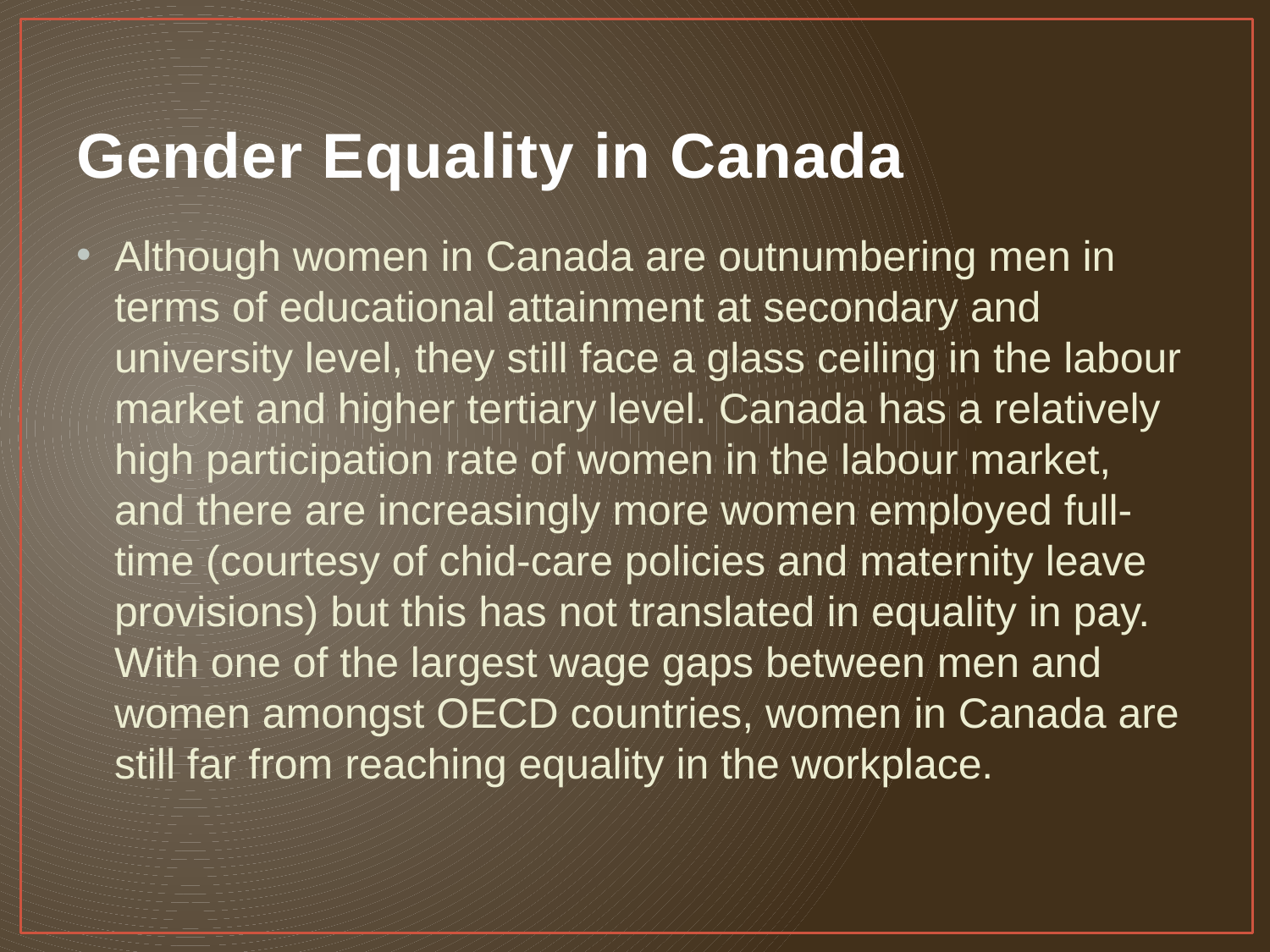

# Gender Equality in Canada
Although women in Canada are outnumbering men in terms of educational attainment at secondary and university level, they still face a glass ceiling in the labour market and higher tertiary level. Canada has a relatively high participation rate of women in the labour market, and there are increasingly more women employed full-time (courtesy of chid-care policies and maternity leave provisions) but this has not translated in equality in pay. With one of the largest wage gaps between men and women amongst OECD countries, women in Canada are still far from reaching equality in the workplace.